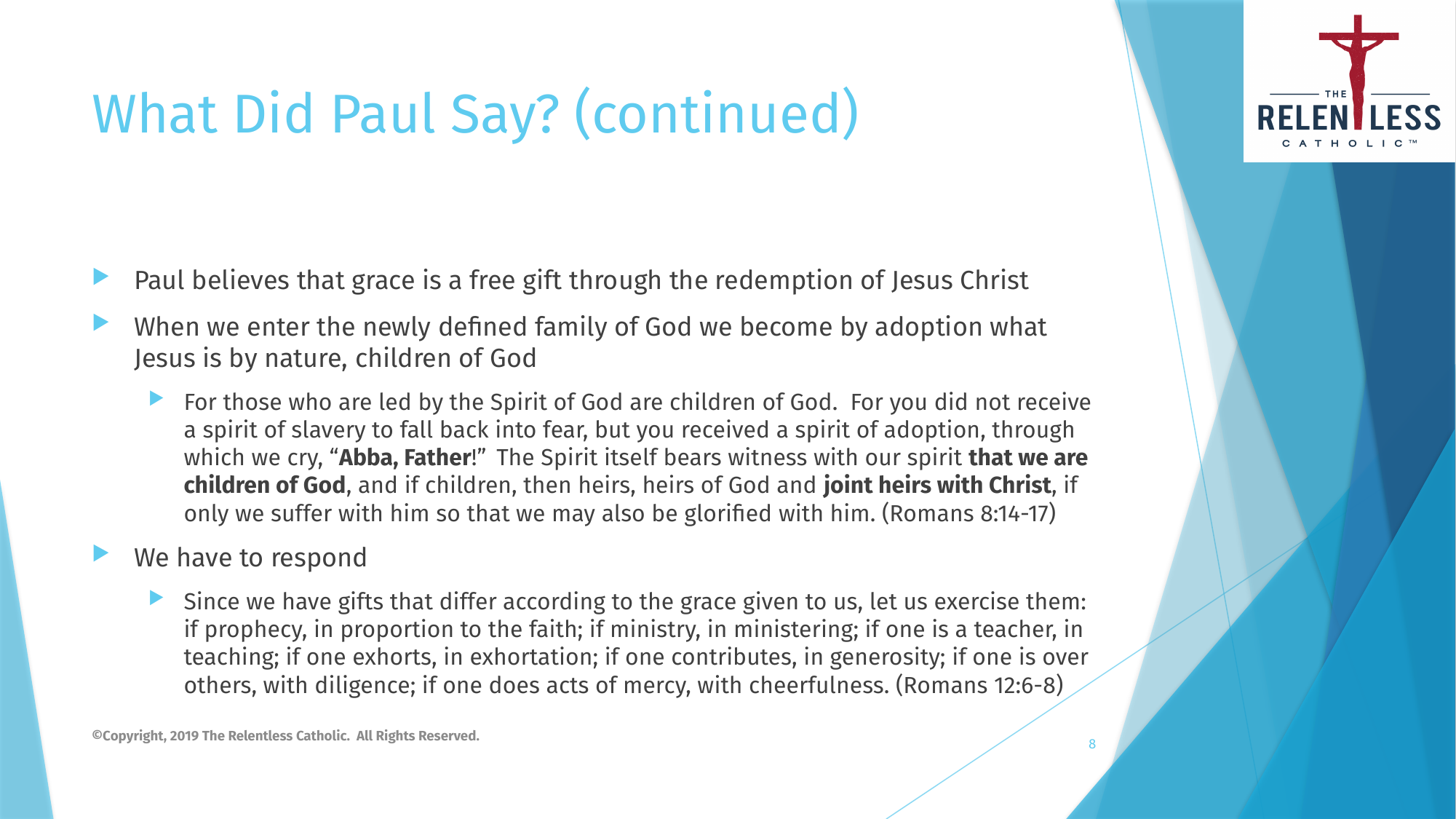

# What Did Paul Say? (continued)
Paul believes that grace is a free gift through the redemption of Jesus Christ
When we enter the newly defined family of God we become by adoption what Jesus is by nature, children of God
For those who are led by the Spirit of God are children of God.  For you did not receive a spirit of slavery to fall back into fear, but you received a spirit of adoption, through which we cry, “Abba, Father!”  The Spirit itself bears witness with our spirit that we are children of God, and if children, then heirs, heirs of God and joint heirs with Christ, if only we suffer with him so that we may also be glorified with him. (Romans 8:14-17)
We have to respond
Since we have gifts that differ according to the grace given to us, let us exercise them: if prophecy, in proportion to the faith; if ministry, in ministering; if one is a teacher, in teaching; if one exhorts, in exhortation; if one contributes, in generosity; if one is over others, with diligence; if one does acts of mercy, with cheerfulness. (Romans 12:6-8)
©Copyright, 2019 The Relentless Catholic.  All Rights Reserved.

8